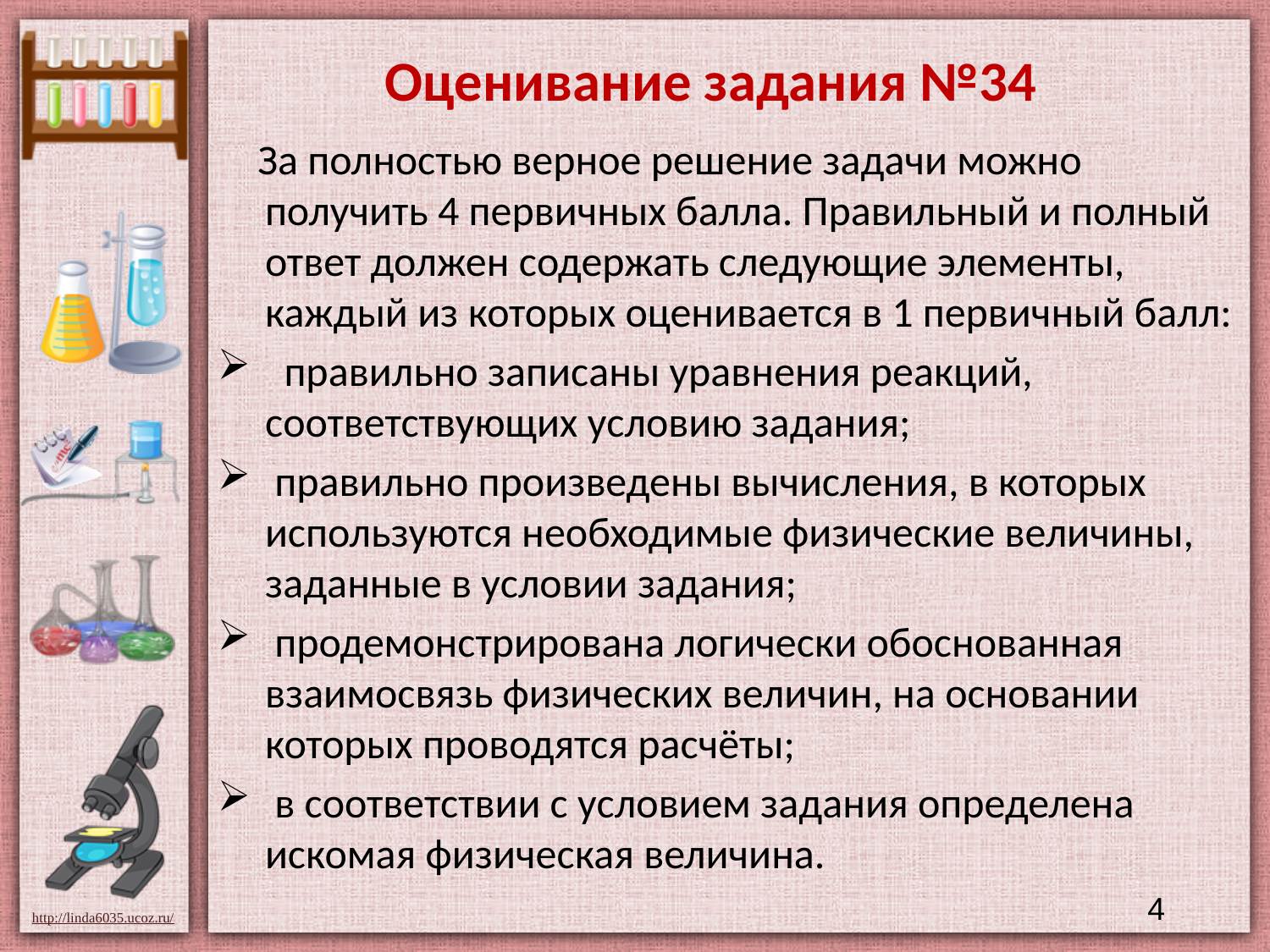

# Оценивание задания №34
     За полностью верное решение задачи можно получить 4 первичных балла. Правильный и полный ответ должен содержать следующие элементы, каждый из которых оценивается в 1 первичный балл:
  правильно записаны уравнения реакций, соответствующих условию задания;
 правильно произведены вычисления, в которых используются необходимые физические величины, заданные в условии задания;
 продемонстрирована логически обоснованная взаимосвязь физических величин, на основании которых проводятся расчёты;
 в соответствии с условием задания определена искомая физическая величина.
4